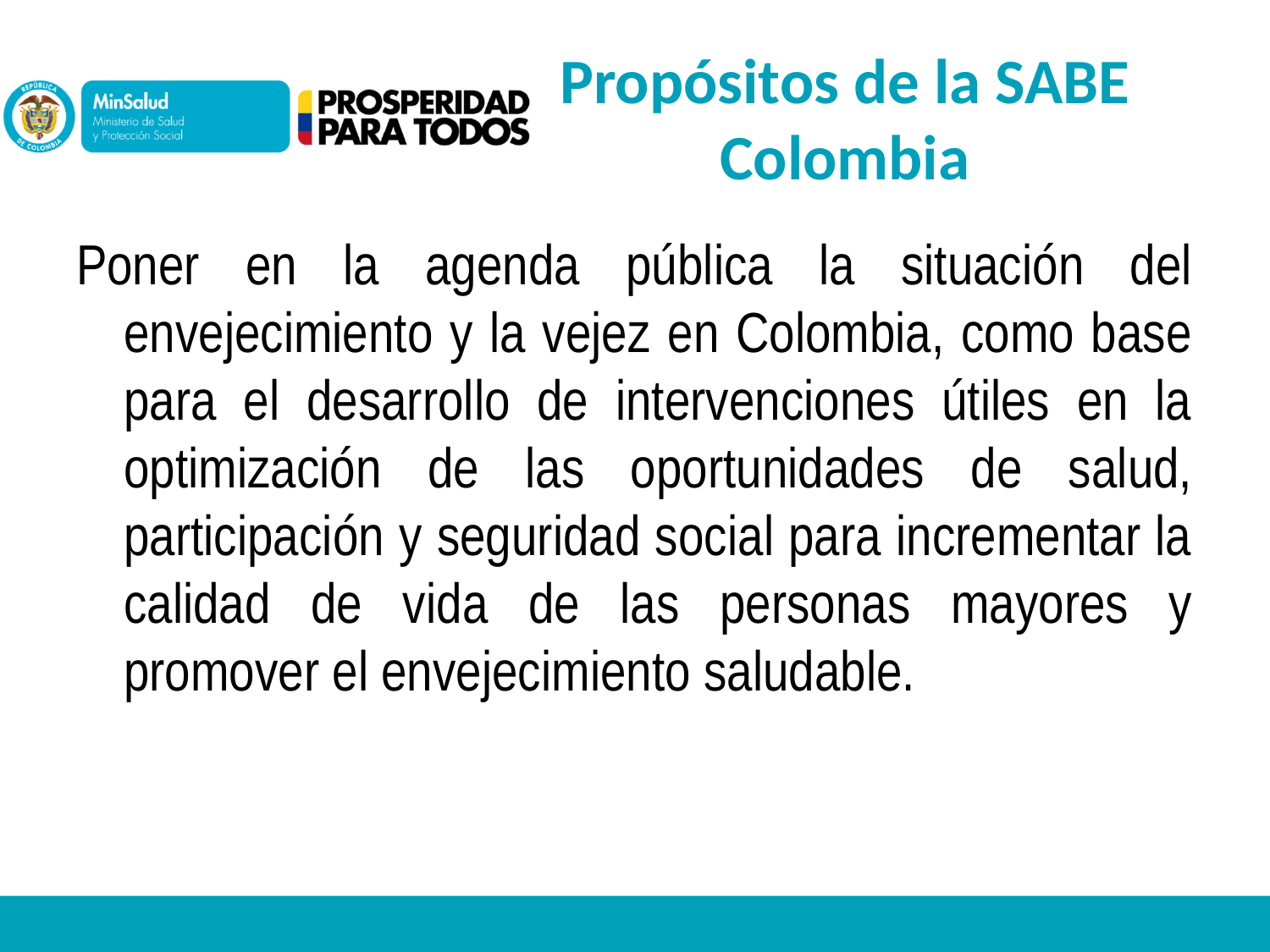

# Propósitos de la SABE Colombia
Poner en la agenda pública la situación del envejecimiento y la vejez en Colombia, como base para el desarrollo de intervenciones útiles en la optimización de las oportunidades de salud, participación y seguridad social para incrementar la calidad de vida de las personas mayores y promover el envejecimiento saludable.